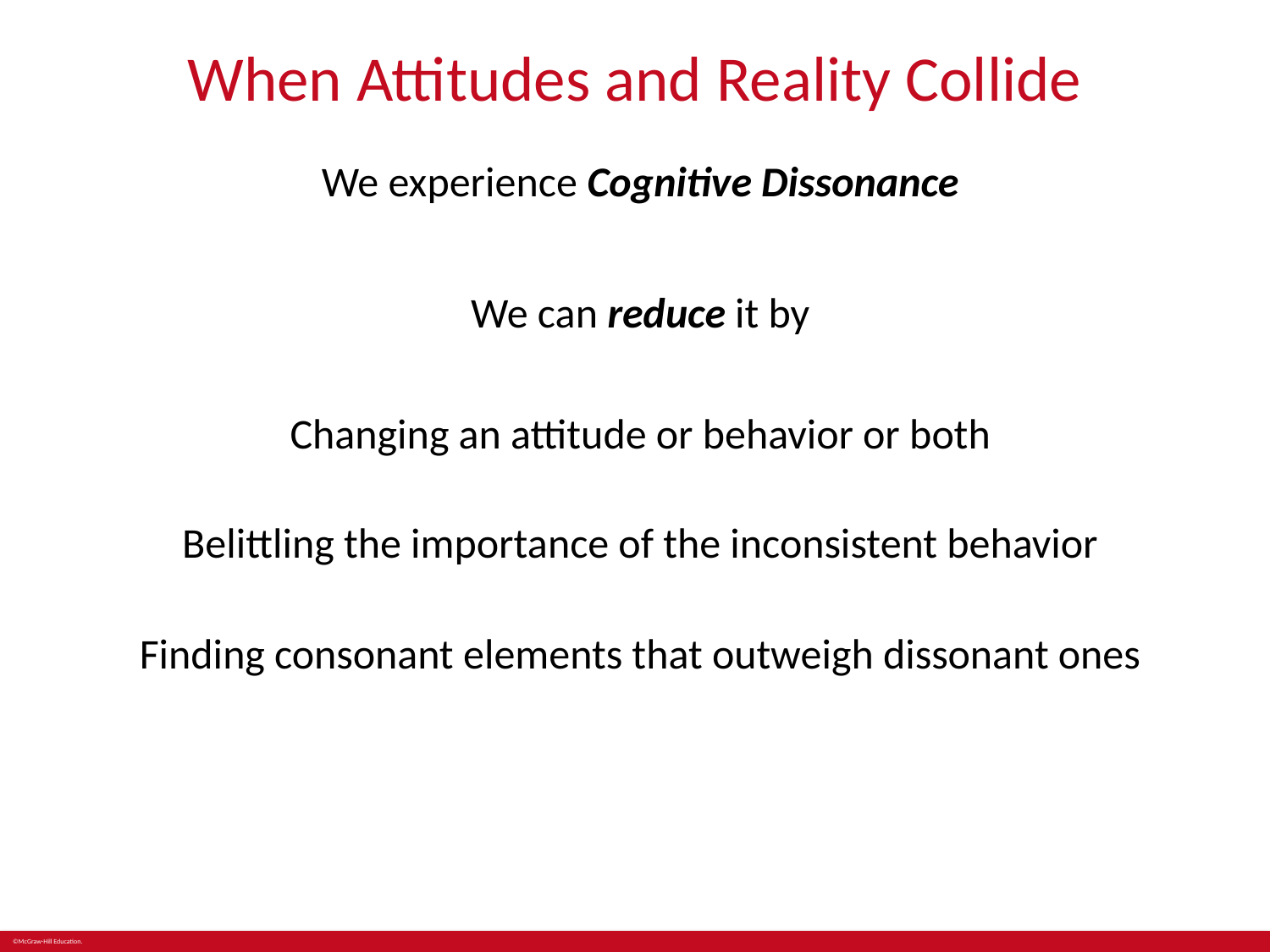

# When Attitudes and Reality Collide
We experience Cognitive Dissonance
We can reduce it by
Changing an attitude or behavior or both
Belittling the importance of the inconsistent behavior
Finding consonant elements that outweigh dissonant ones